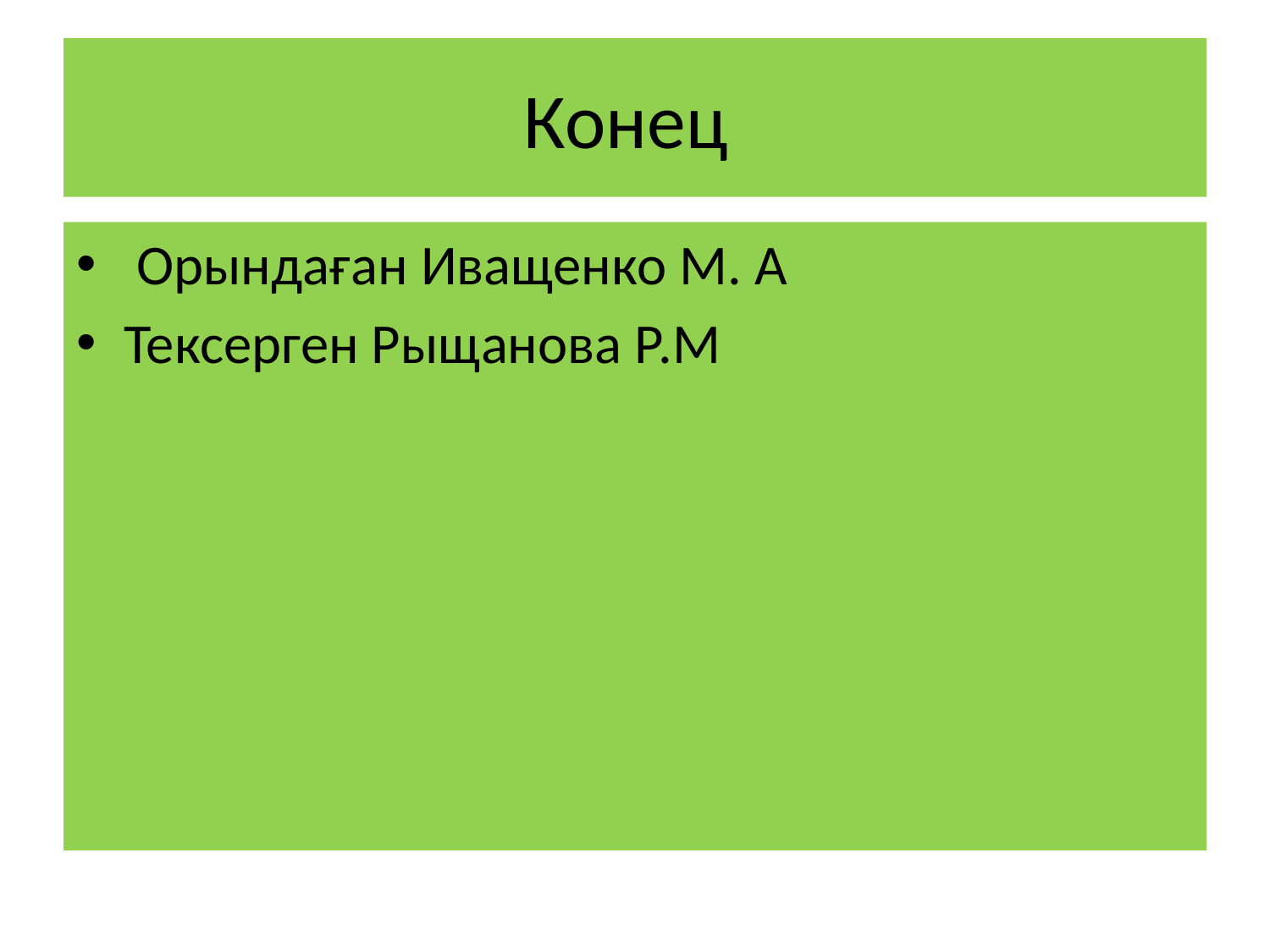

# Конец
 Орындаған Иващенко М. А
Тексерген Рыщанова Р.М